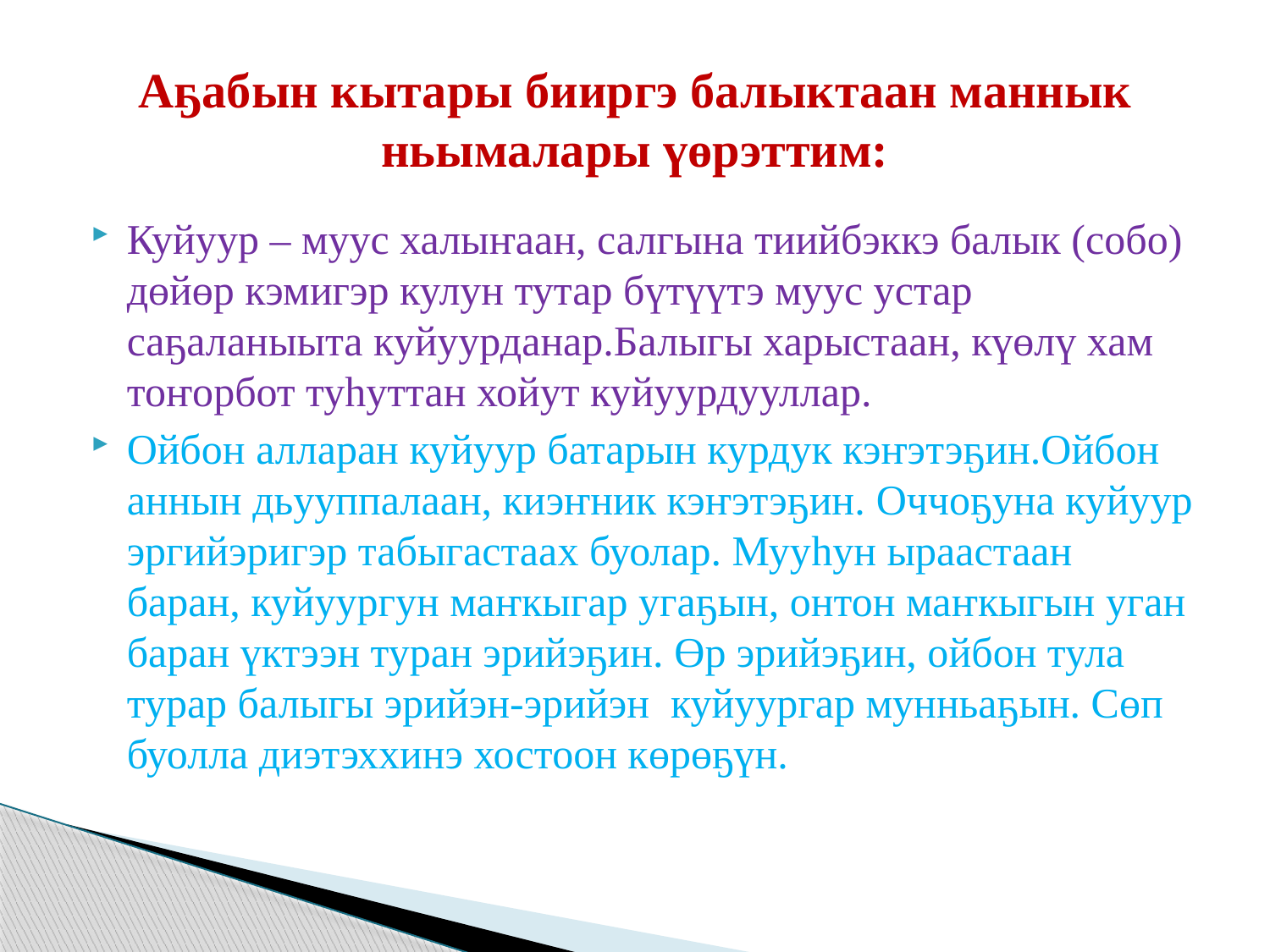

# Аҕабын кытары бииргэ балыктаан маннык ньымалары үөрэттим:
Куйуур – муус халыҥаан, салгына тиийбэккэ балык (собо) дөйөр кэмигэр кулун тутар бүтүүтэ муус устар саҕаланыыта куйуурданар.Балыгы харыстаан, күөлү хам тоҥорбот туһуттан хойут куйуурдууллар.
Ойбон алларан куйуур батарын курдук кэҥэтэҕин.Ойбон аннын дьууппалаан, киэҥник кэҥэтэҕин. Оччоҕуна куйуур эргийэригэр табыгастаах буолар. Мууһун ыраастаан баран, куйуургун маҥкыгар угаҕын, онтон маҥкыгын уган баран үктээн туран эрийэҕин. Өр эрийэҕин, ойбон тула турар балыгы эрийэн-эрийэн  куйуургар мунньаҕын. Сөп буолла диэтэххинэ хостоон көрөҕүн.